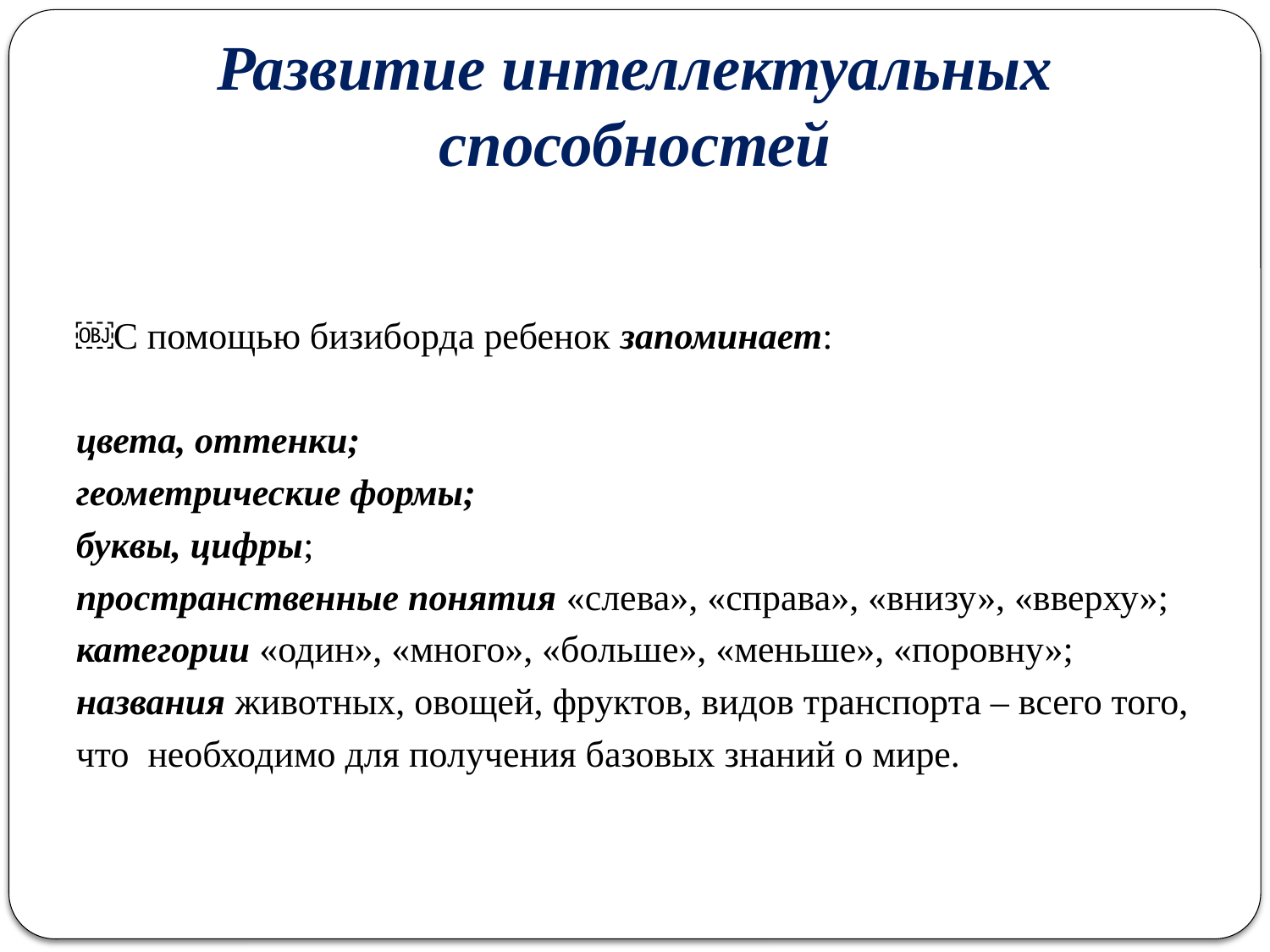

# Развитие интеллектуальных способностей

￼С помощью бизиборда ребенок запоминает:

цвета, оттенки;
геометрические формы;
буквы, цифры;
пространственные понятия «слева», «справа», «внизу», «вверху»;
категории «один», «много», «больше», «меньше», «поровну»;
названия животных, овощей, фруктов, видов транспорта – всего того,
что  необходимо для получения базовых знаний о мире.